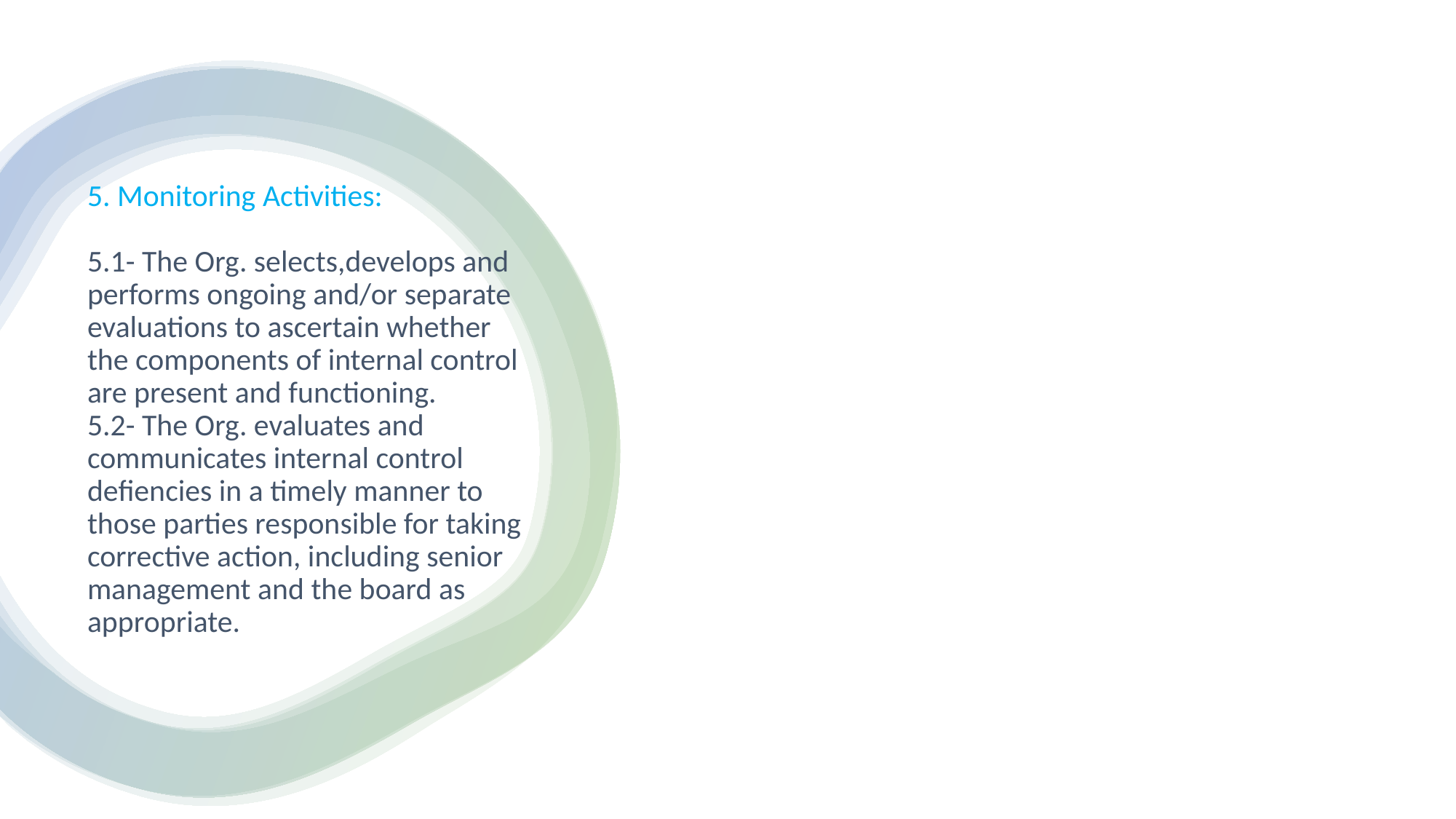

# 5. Monitoring Activities: 5.1- The Org. selects,develops and performs ongoing and/or separate evaluations to ascertain whether the components of internal control are present and functioning. 5.2- The Org. evaluates and communicates internal control defiencies in a timely manner to those parties responsible for taking corrective action, including senior management and the board as appropriate.